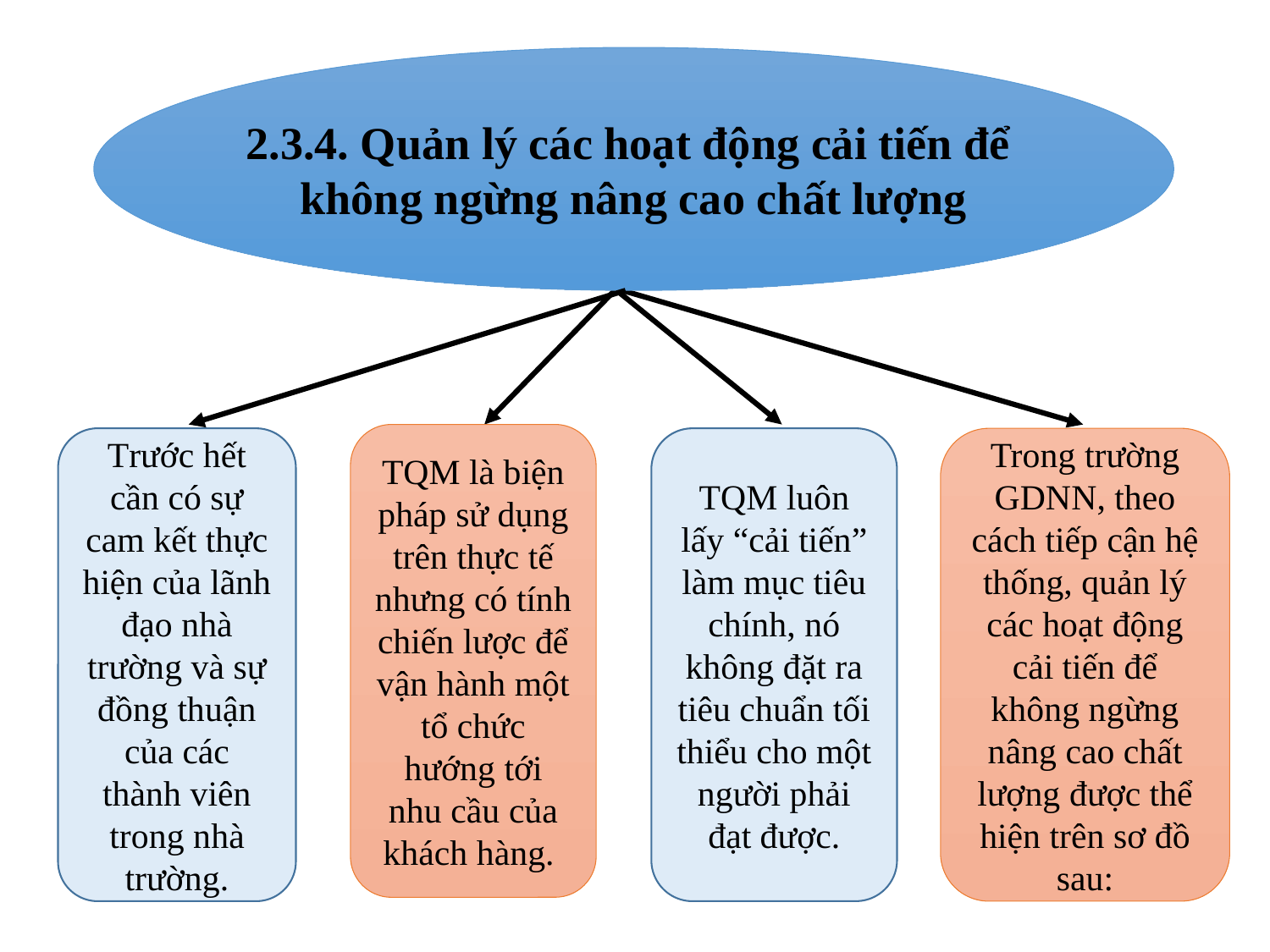

2.3.4. Quản lý các hoạt động cải tiến để
không ngừng nâng cao chất lượng

TQM là biện pháp sử dụng trên thực tế nhưng có tính chiến lược để vận hành một tổ chức hướng tới nhu cầu của khách hàng.
Trước hết cần có sự cam kết thực hiện của lãnh đạo nhà trường và sự đồng thuận của các thành viên trong nhà trường.
Trong trường GDNN, theo cách tiếp cận hệ thống, quản lý các hoạt động cải tiến để không ngừng nâng cao chất lượng được thể hiện trên sơ đồ sau:
TQM luôn lấy “cải tiến” làm mục tiêu chính, nó không đặt ra tiêu chuẩn tối thiểu cho một người phải đạt được.